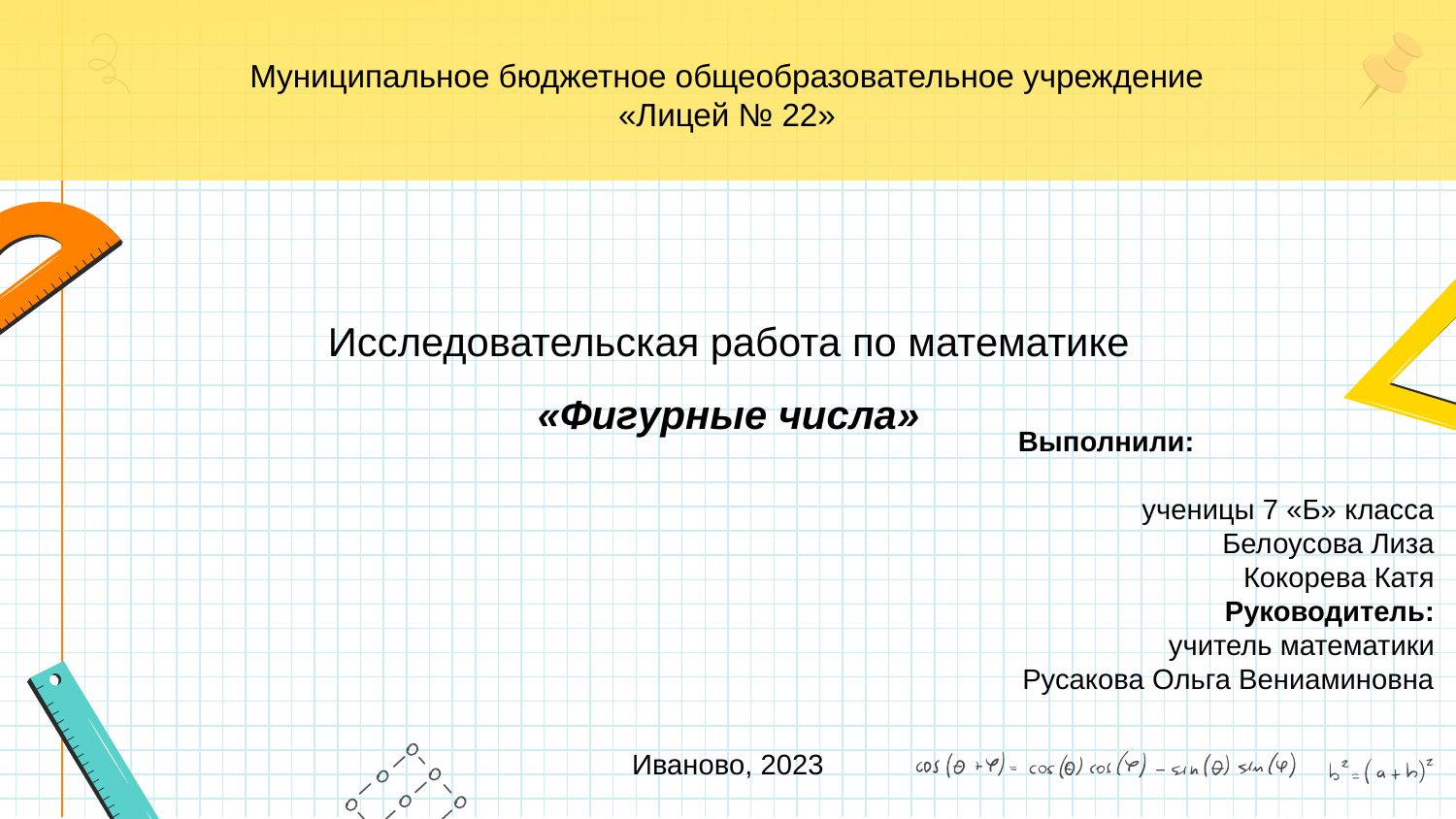

Муниципальное бюджетное общеобразовательное учреждение
«Лицей № 22»

# Исследовательская работа по математике «Фигурные числа»

Выполнили:
ученицы 7 «Б» класса
     Белоусова Лиза
     Кокорева Катя
 Руководитель:
учитель математики
Русакова Ольга Вениаминовна

Иваново, 2023